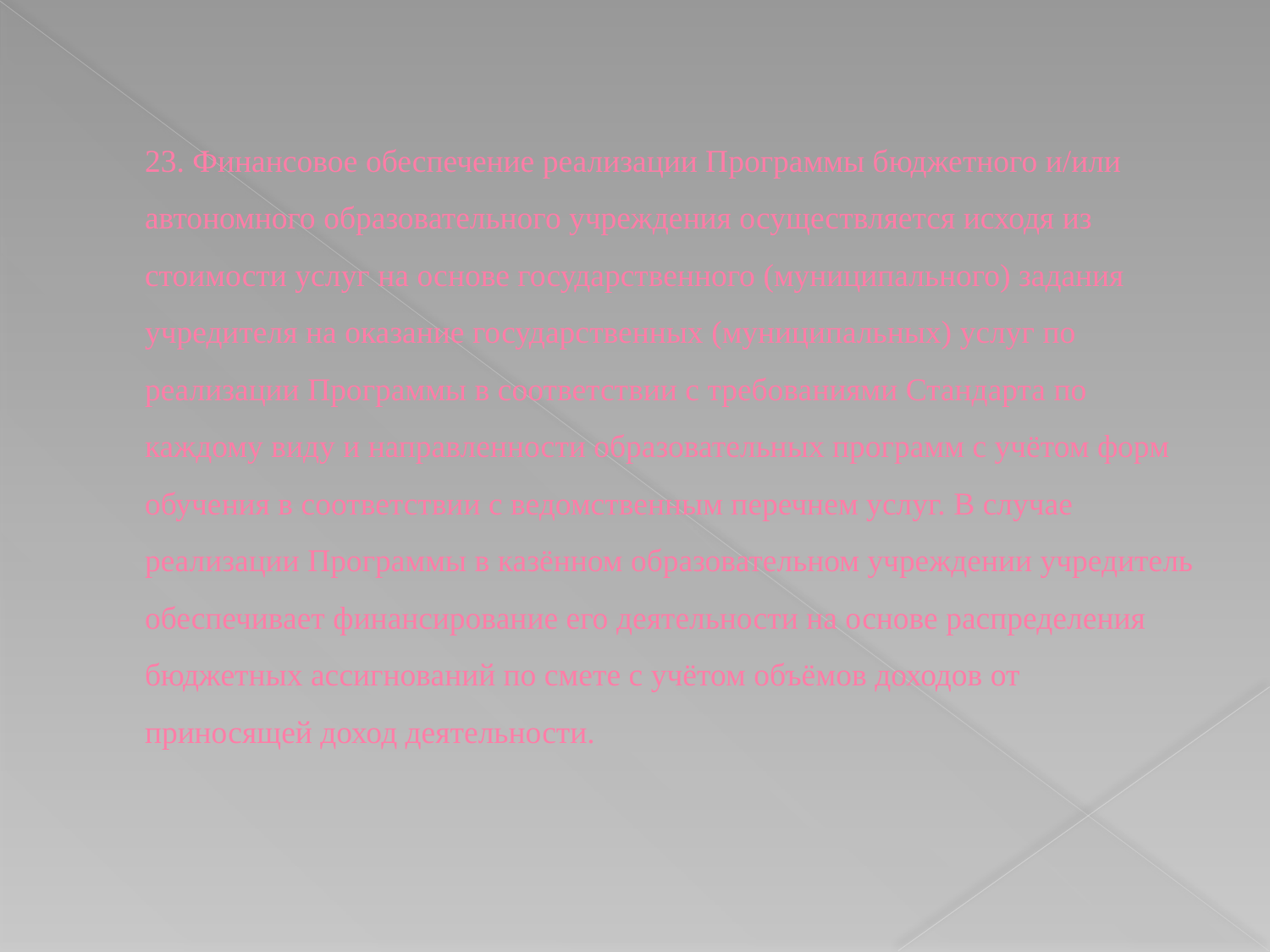

# 23. Финансовое обеспечение реализации Программы бюджетного и/или автономного образовательного учреждения осуществляется исходя из стоимости услуг на основе государственного (муниципального) задания учредителя на оказание государственных (муниципальных) услуг по реализации Программы в соответствии с требованиями Стандарта по каждому виду и направленности образовательных программ с учётом форм обучения в соответствии с ведомственным перечнем услуг. В случае реализации Программы в казённом образовательном учреждении учредитель обеспечивает финансирование его деятельности на основе распределения бюджетных ассигнований по смете с учётом объёмов доходов от приносящей доход деятельности.